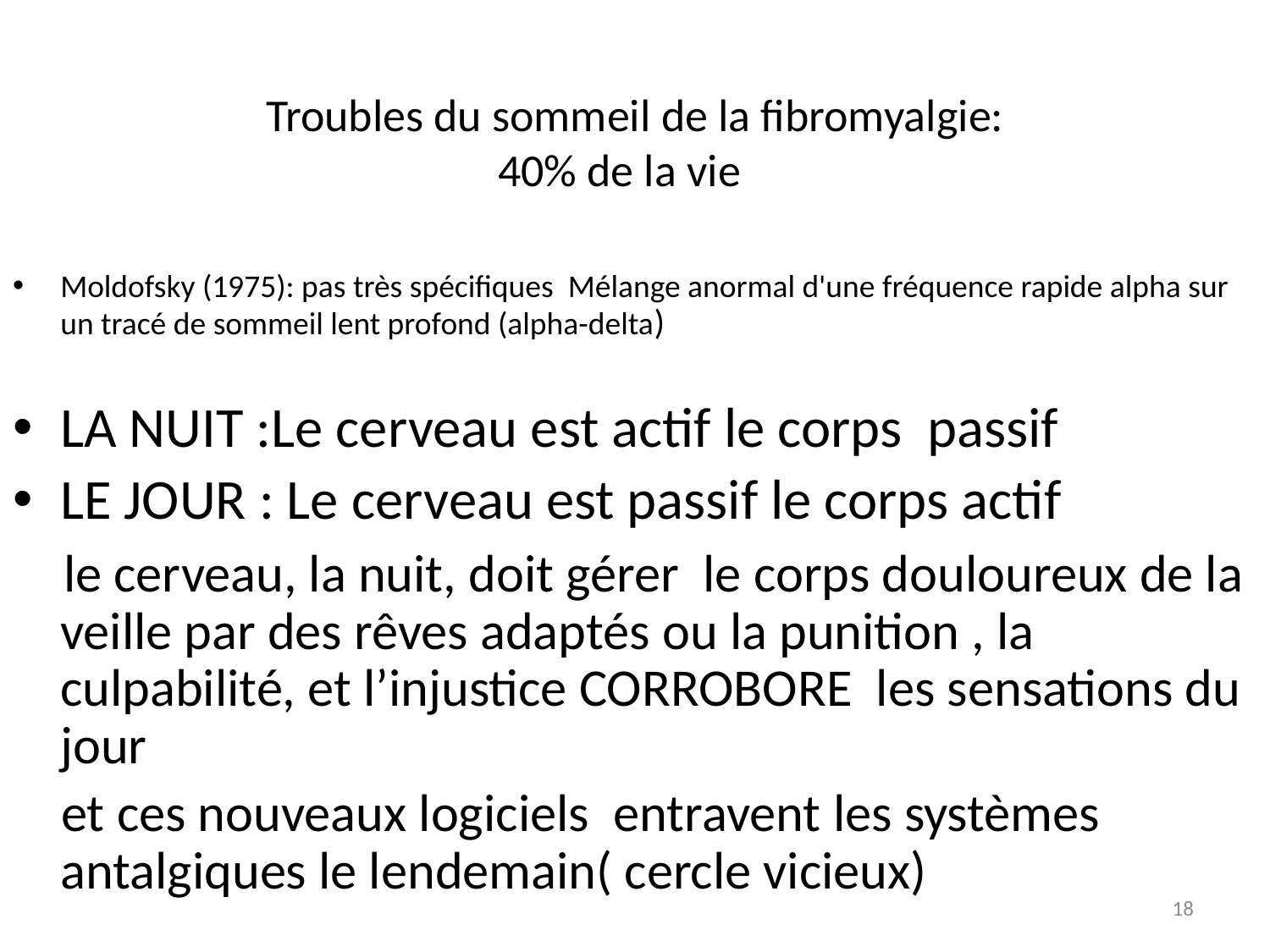

# Troubles du sommeil de la fibromyalgie: 40% de la vie

Moldofsky (1975): pas très spécifiques  Mélange anormal d'une fréquence rapide alpha sur un tracé de sommeil lent profond (alpha-delta)

LA NUIT :Le cerveau est actif le corps  passif
LE JOUR : Le cerveau est passif le corps actif
    le cerveau, la nuit, doit gérer  le corps douloureux de la veille par des rêves adaptés ou la punition , la culpabilité, et l’injustice CORROBORE  les sensations du jour
    et ces nouveaux logiciels  entravent les systèmes antalgiques le lendemain( cercle vicieux)

18